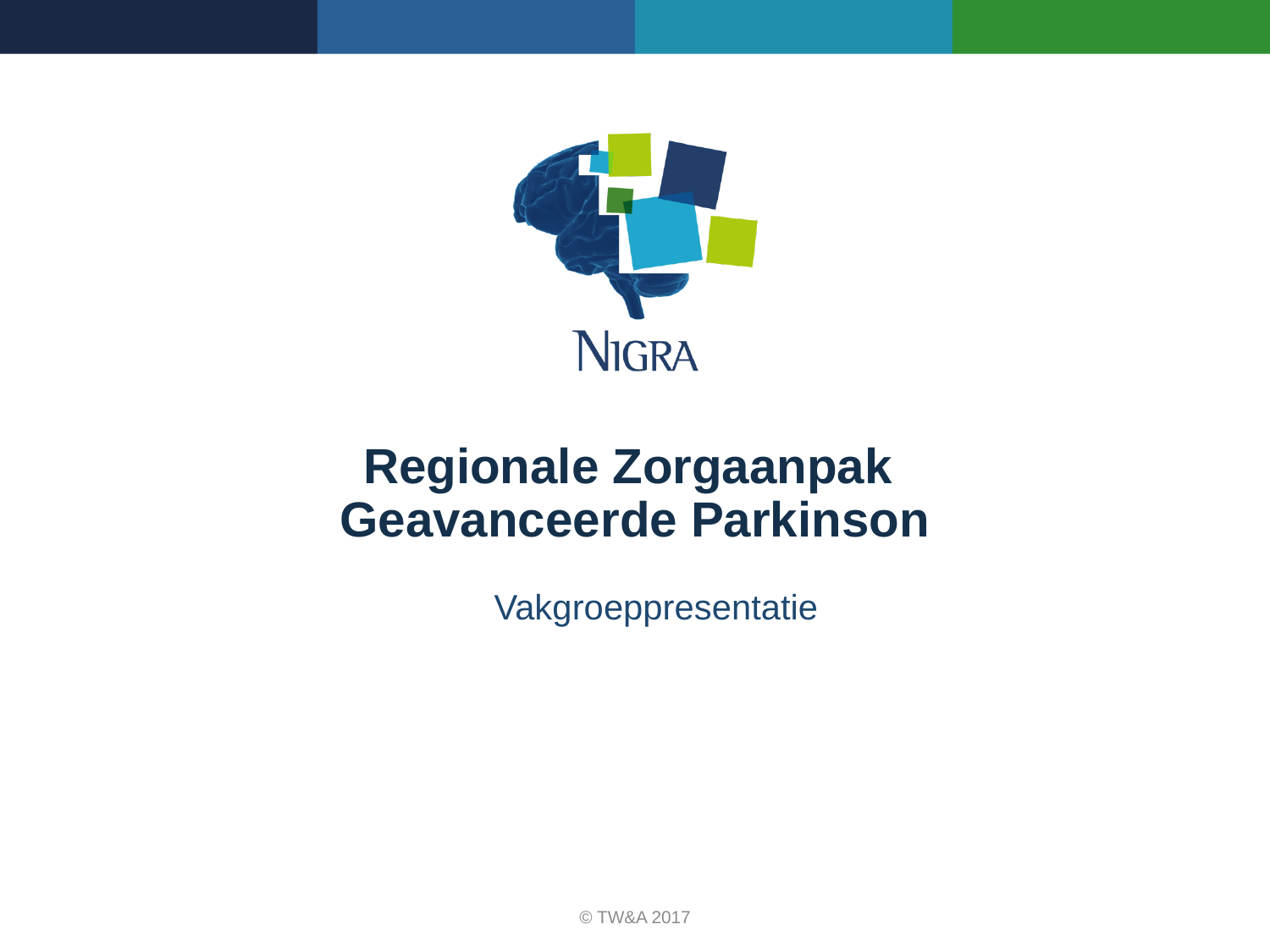

# Regionale Zorgaanpak Geavanceerde Parkinson
Vakgroeppresentatie
© TW&A 2017